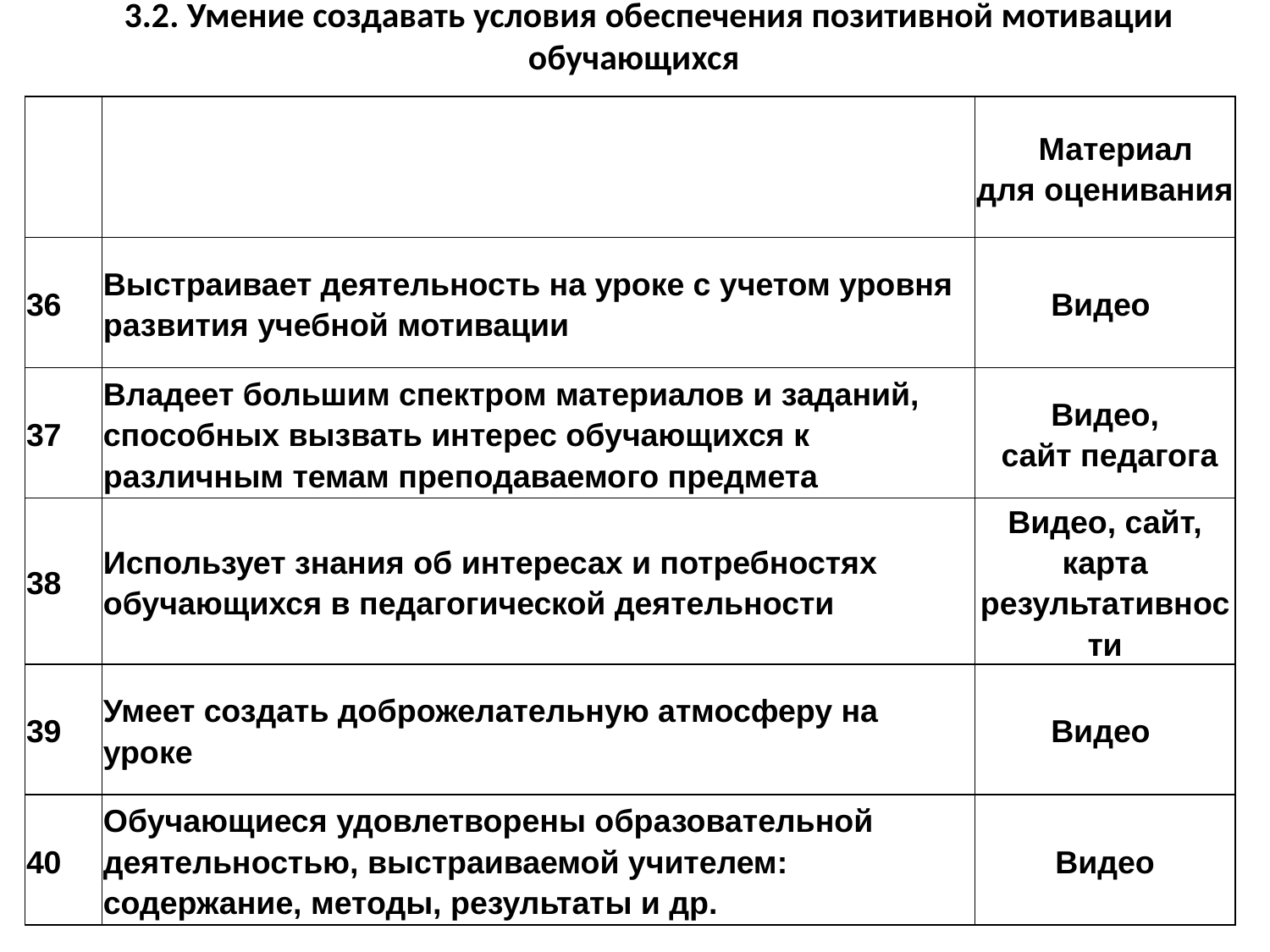

3.2. Умение создавать условия обеспечения позитивной мотивации обучающихся
|  |  | Материал для оценивания |
| --- | --- | --- |
| 36 | Выстраивает деятельность на уроке с учетом уровня развития учебной мотивации | Видео |
| 37 | Владеет большим спектром материалов и заданий, способных вызвать интерес обучающихся к различным темам преподаваемого предмета | Видео, сайт педагога |
| 38 | Использует знания об интересах и потребностях обучающихся в педагогической деятельности | Видео, сайт, карта результативности |
| 39 | Умеет создать доброжелательную атмосферу на уроке | Видео |
| 40 | Обучающиеся удовлетворены образовательной деятельностью, выстраиваемой учителем: содержание, методы, результаты и др. | Видео |